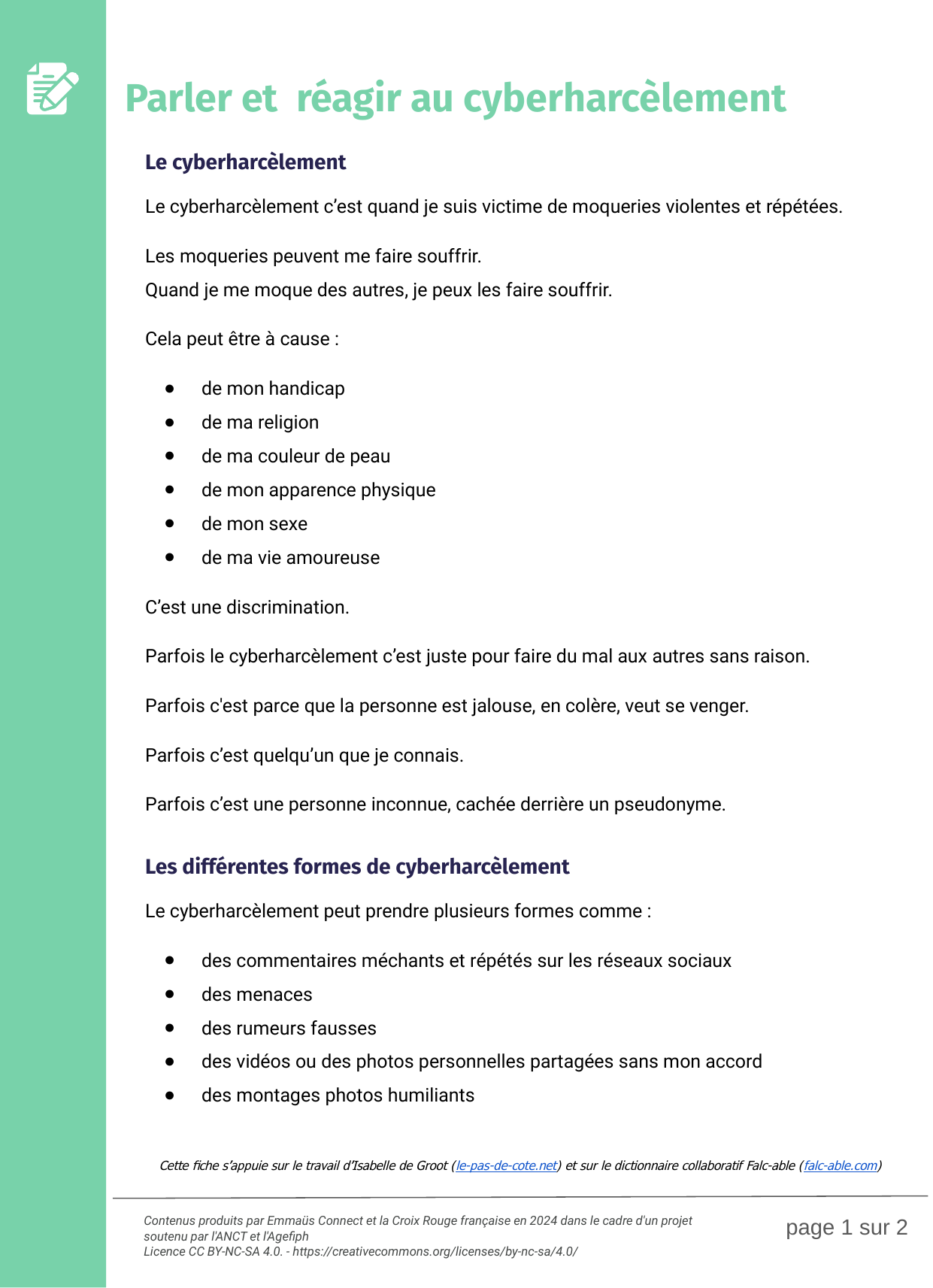

Parler et  réagir au cyberharcèlement

Le cyberharcèlement
Le cyberharcèlement c’est quand je suis victime de moqueries violentes et répétées.
Les moqueries peuvent me faire souffrir.
Quand je me moque des autres, je peux les faire souffrir.
Cela peut être à cause :
de mon handicap
de ma religion
de ma couleur de peau
de mon apparence physique
de mon sexe
de ma vie amoureuse
C’est une discrimination.
Parfois le cyberharcèlement c’est juste pour faire du mal aux autres sans raison.
Parfois c'est parce que la personne est jalouse, en colère, veut se venger.
Parfois c’est quelqu’un que je connais.
Parfois c’est une personne inconnue, cachée derrière un pseudonyme.

Les différentes formes de cyberharcèlement
Le cyberharcèlement peut prendre plusieurs formes comme :
des commentaires méchants et répétés sur les réseaux sociaux
des menaces
des rumeurs fausses
des vidéos ou des photos personnelles partagées sans mon accord
des montages photos humiliants

Cette fiche s’appuie sur le travail d’Isabelle de Groot (le-pas-de-cote.net) et sur le dictionnaire collaboratif Falc-able (falc-able.com)
page 1 sur 2